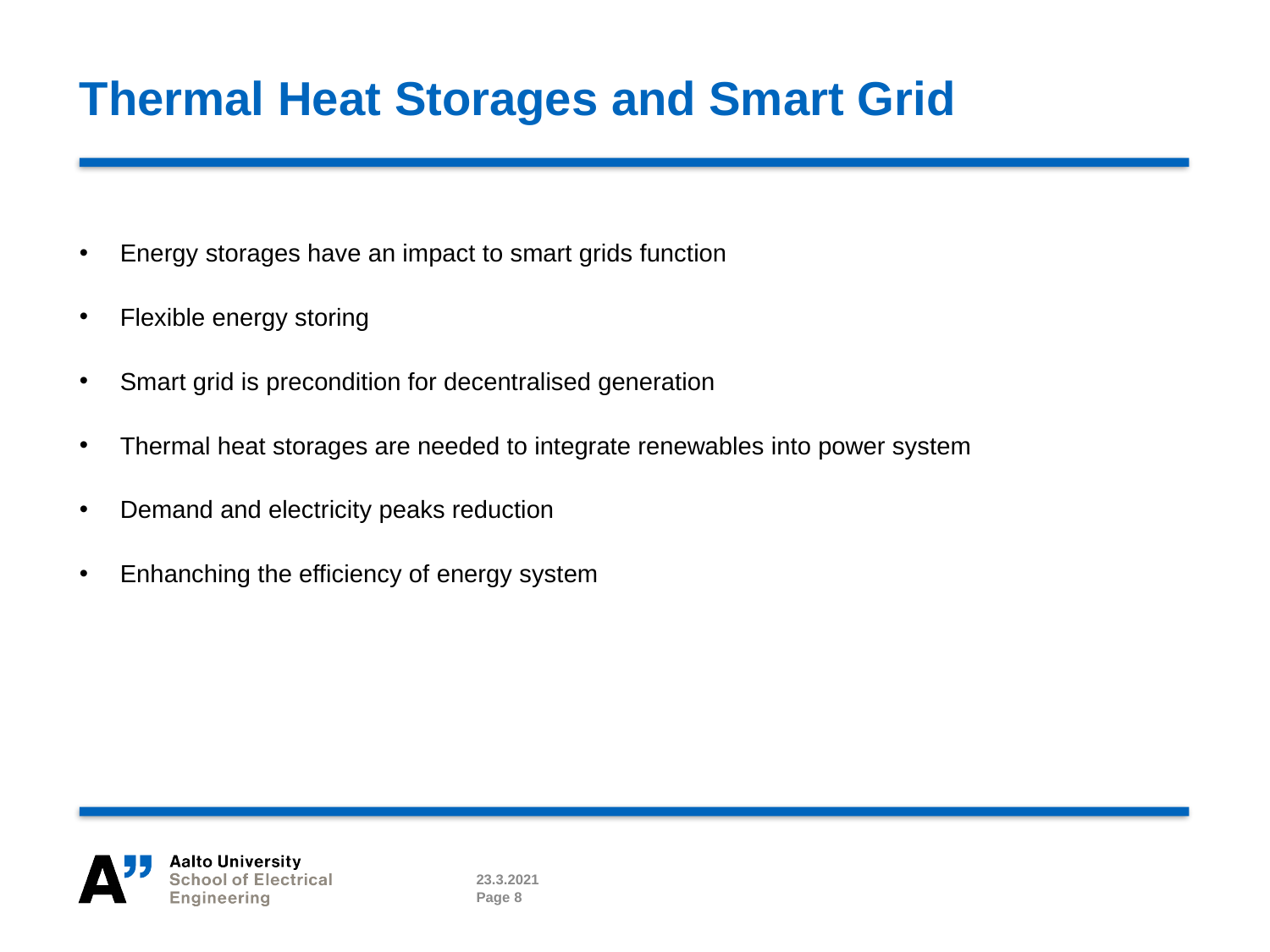

# Thermal Heat Storages and Smart Grid
Energy storages have an impact to smart grids function
Flexible energy storing
Smart grid is precondition for decentralised generation
Thermal heat storages are needed to integrate renewables into power system
Demand and electricity peaks reduction
Enhanching the efficiency of energy system

23.3.2021
Page 8